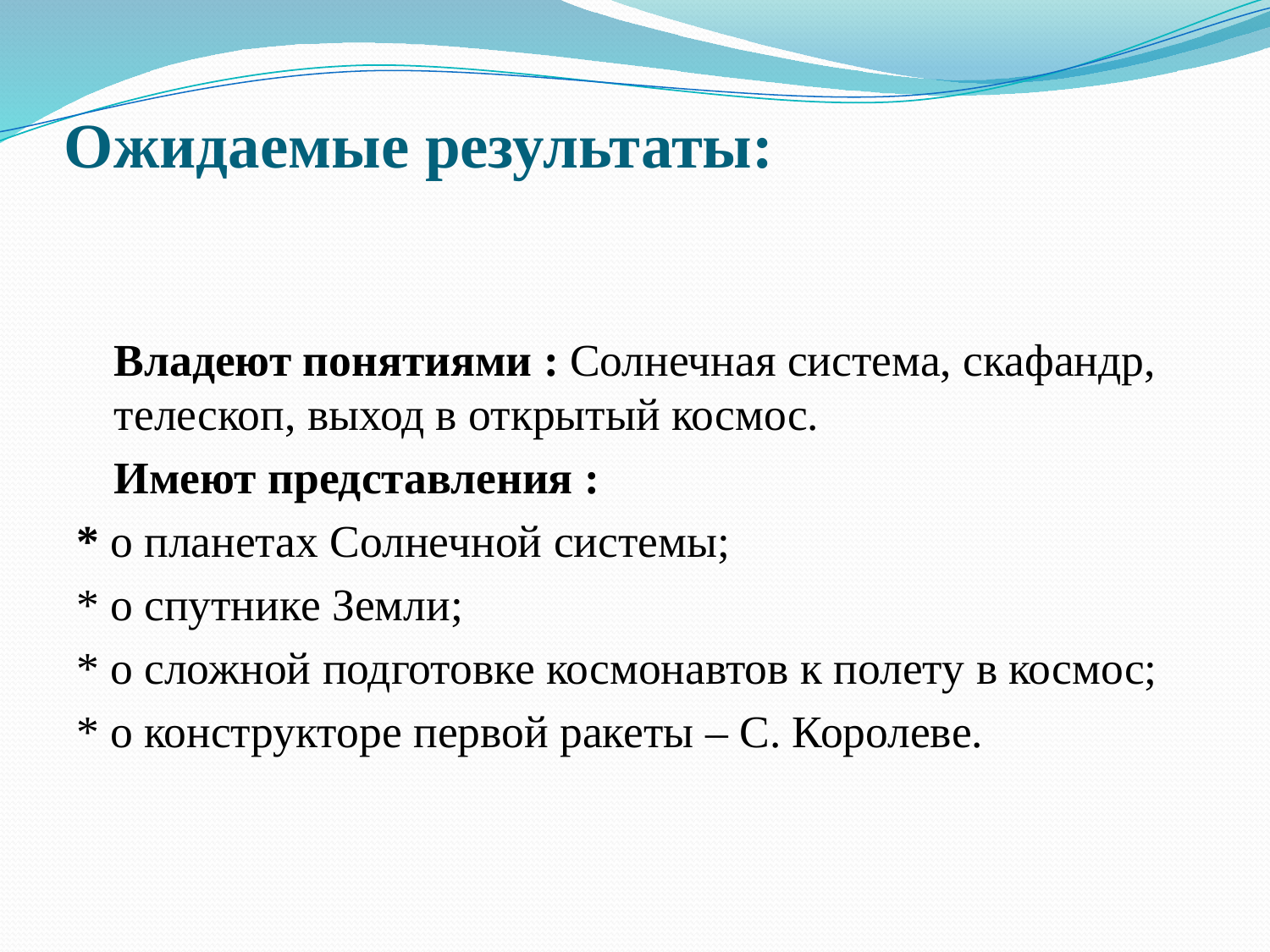

# Ожидаемые результаты:

	Владеют понятиями : Солнечная система, скафандр, телескоп, выход в открытый космос.
	Имеют представления :
* о планетах Солнечной системы;
* о спутнике Земли;
* о сложной подготовке космонавтов к полету в космос;
* о конструкторе первой ракеты – С. Королеве.